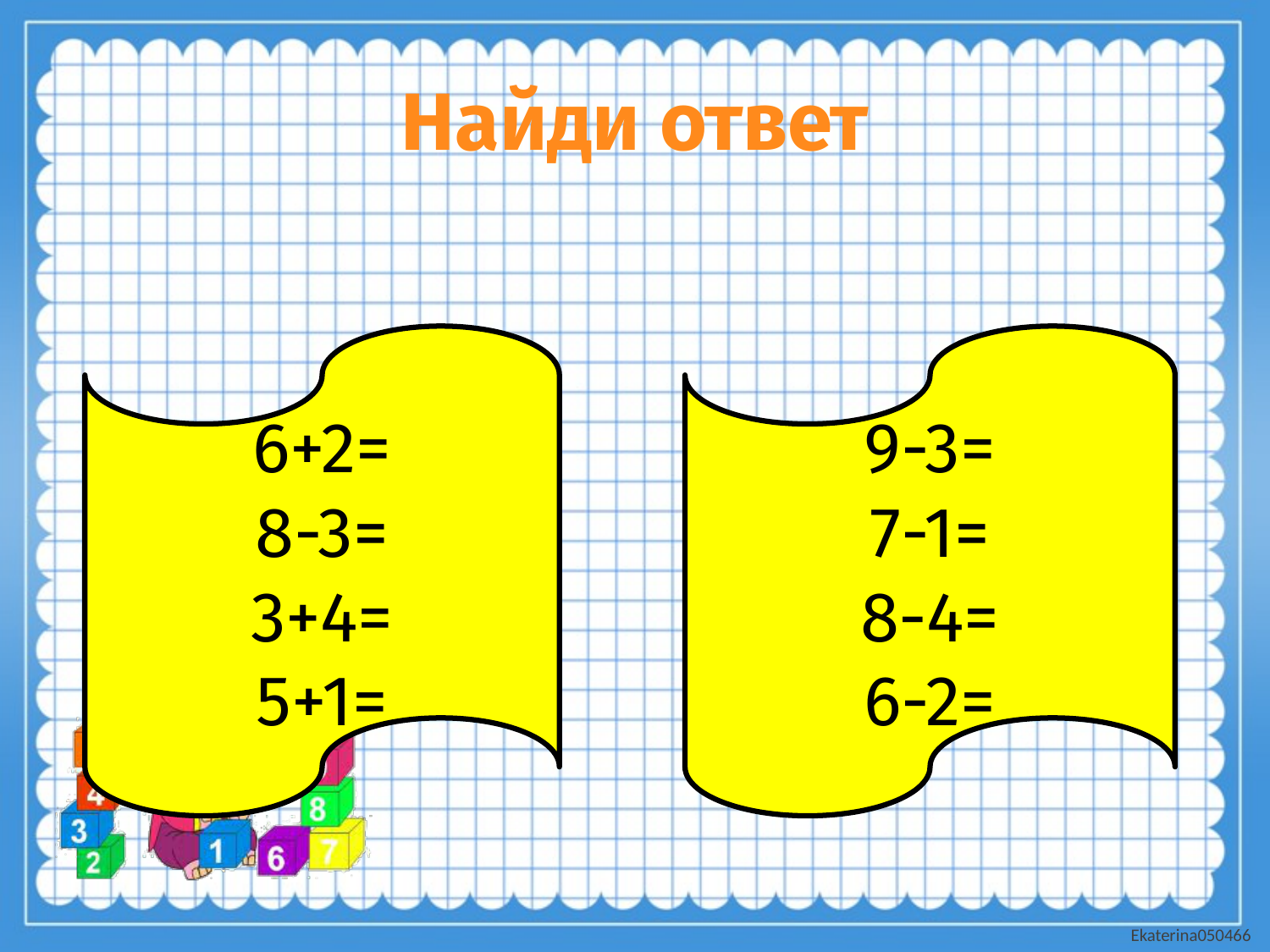

# Найди ответ

6+2=
8-3=
3+4=
5+1=
9-3=
7-1=
8-4=
6-2=